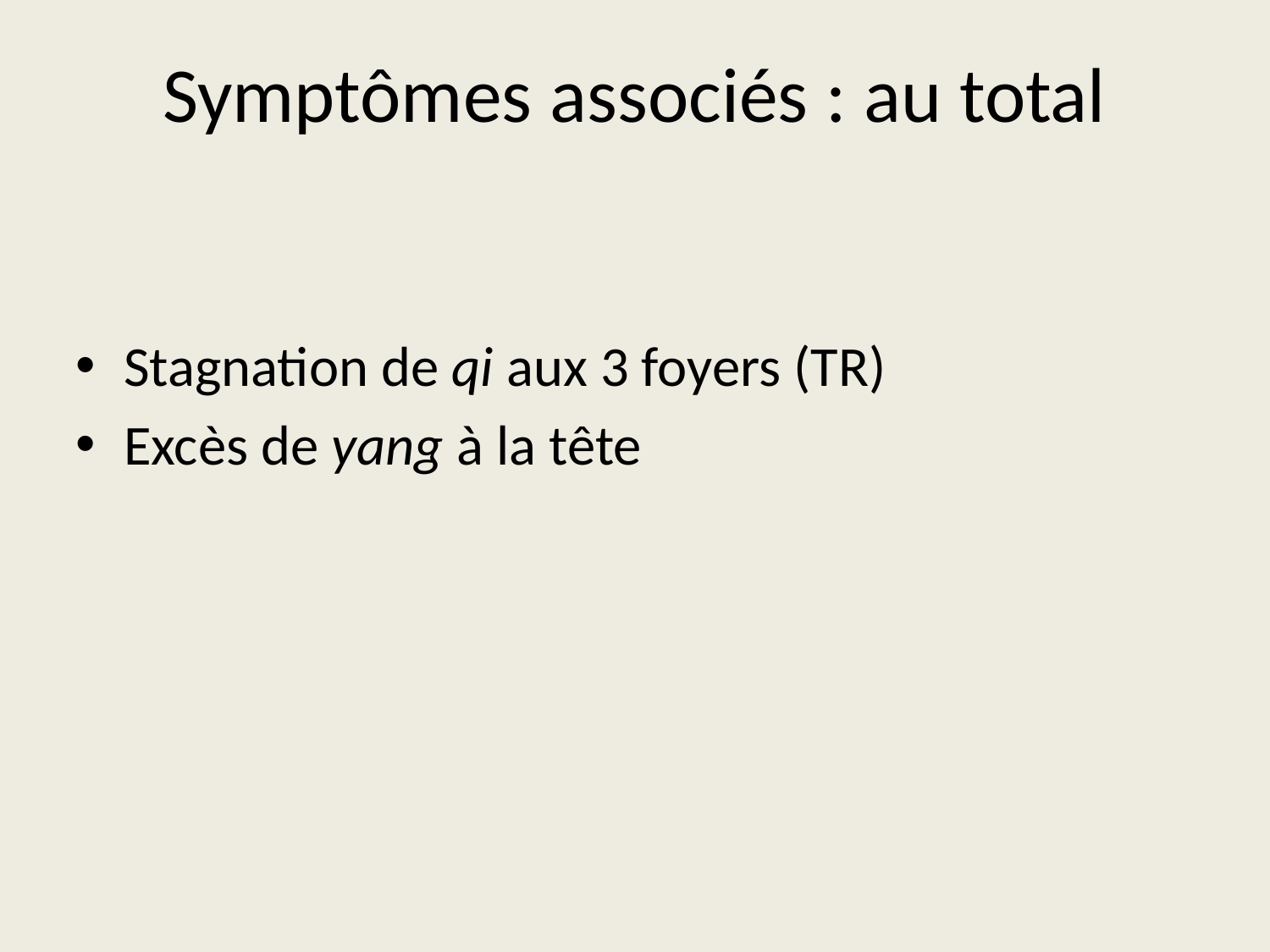

# Symptômes associés : au total
Stagnation de qi aux 3 foyers (TR)
Excès de yang à la tête